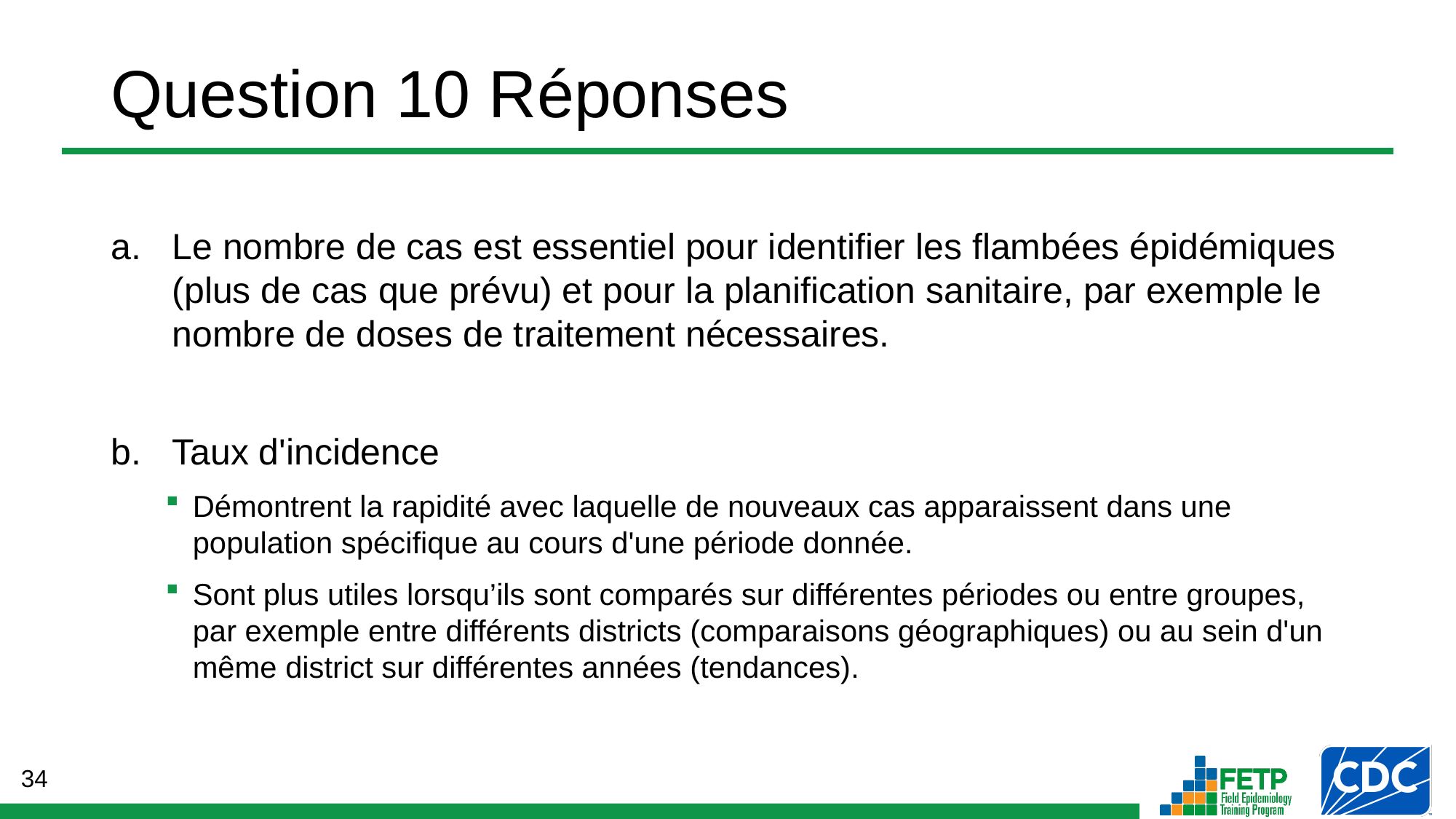

# Question 10 Réponses
Le nombre de cas est essentiel pour identifier les flambées épidémiques (plus de cas que prévu) et pour la planification sanitaire, par exemple le nombre de doses de traitement nécessaires.

Taux d'incidence
Démontrent la rapidité avec laquelle de nouveaux cas apparaissent dans une population spécifique au cours d'une période donnée.
Sont plus utiles lorsqu’ils sont comparés sur différentes périodes ou entre groupes, par exemple entre différents districts (comparaisons géographiques) ou au sein d'un même district sur différentes années (tendances).